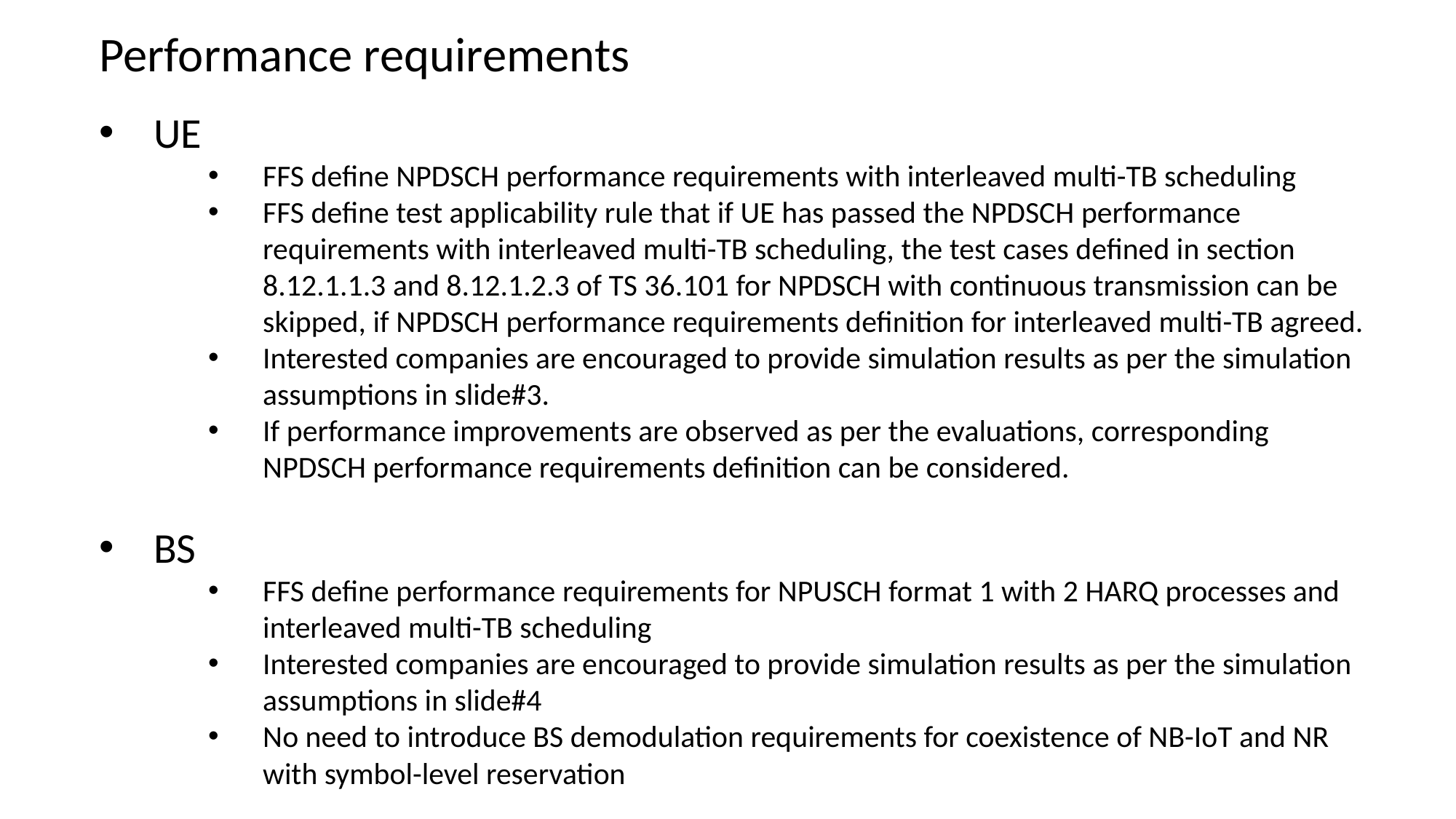

Performance requirements
UE
FFS define NPDSCH performance requirements with interleaved multi-TB scheduling
FFS define test applicability rule that if UE has passed the NPDSCH performance requirements with interleaved multi-TB scheduling, the test cases defined in section 8.12.1.1.3 and 8.12.1.2.3 of TS 36.101 for NPDSCH with continuous transmission can be skipped, if NPDSCH performance requirements definition for interleaved multi-TB agreed.
Interested companies are encouraged to provide simulation results as per the simulation assumptions in slide#3.
If performance improvements are observed as per the evaluations, corresponding NPDSCH performance requirements definition can be considered.

BS
FFS define performance requirements for NPUSCH format 1 with 2 HARQ processes and interleaved multi-TB scheduling
Interested companies are encouraged to provide simulation results as per the simulation assumptions in slide#4
No need to introduce BS demodulation requirements for coexistence of NB-IoT and NR with symbol-level reservation